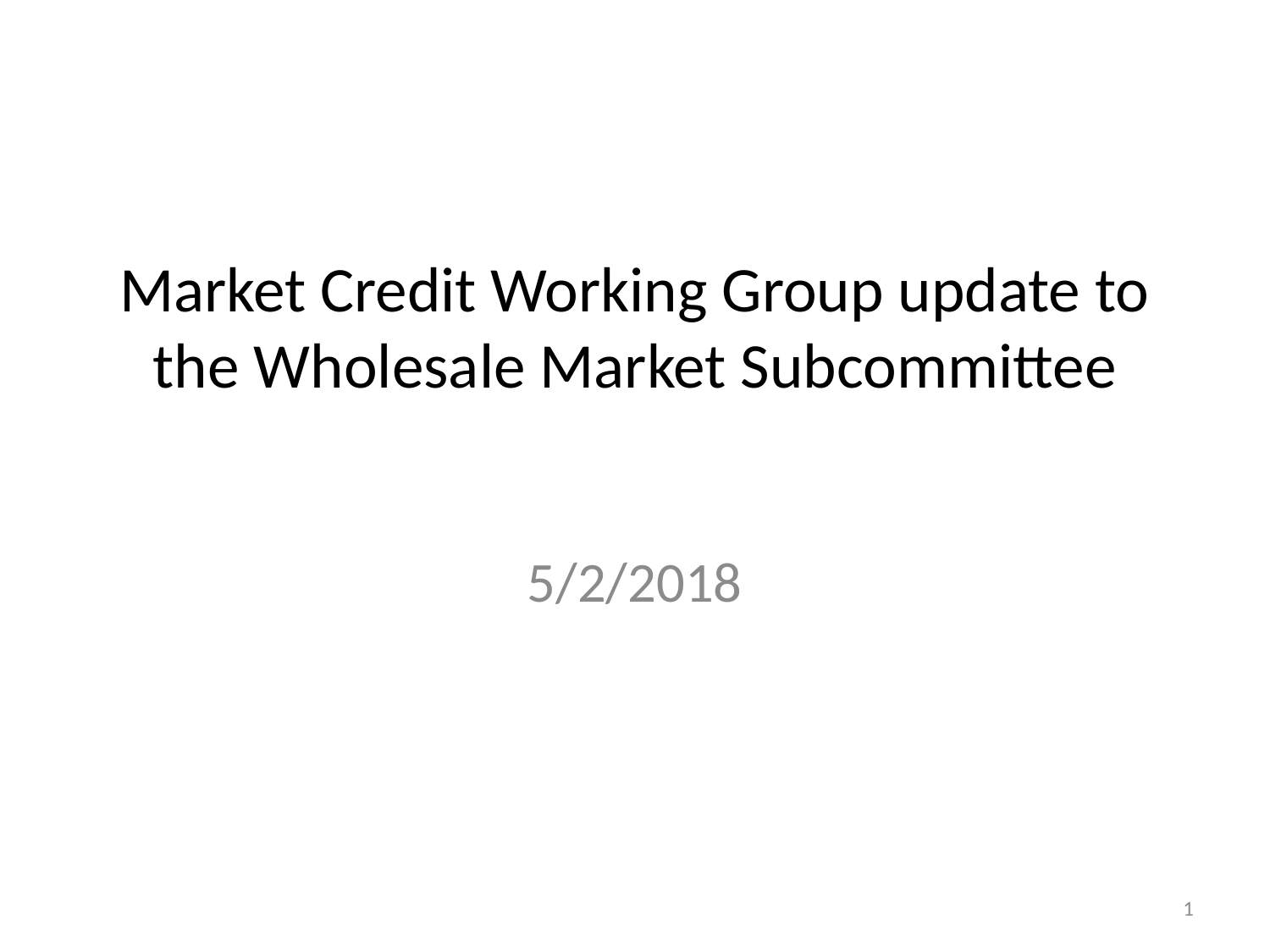

# Market Credit Working Group update to the Wholesale Market Subcommittee
5/2/2018
1